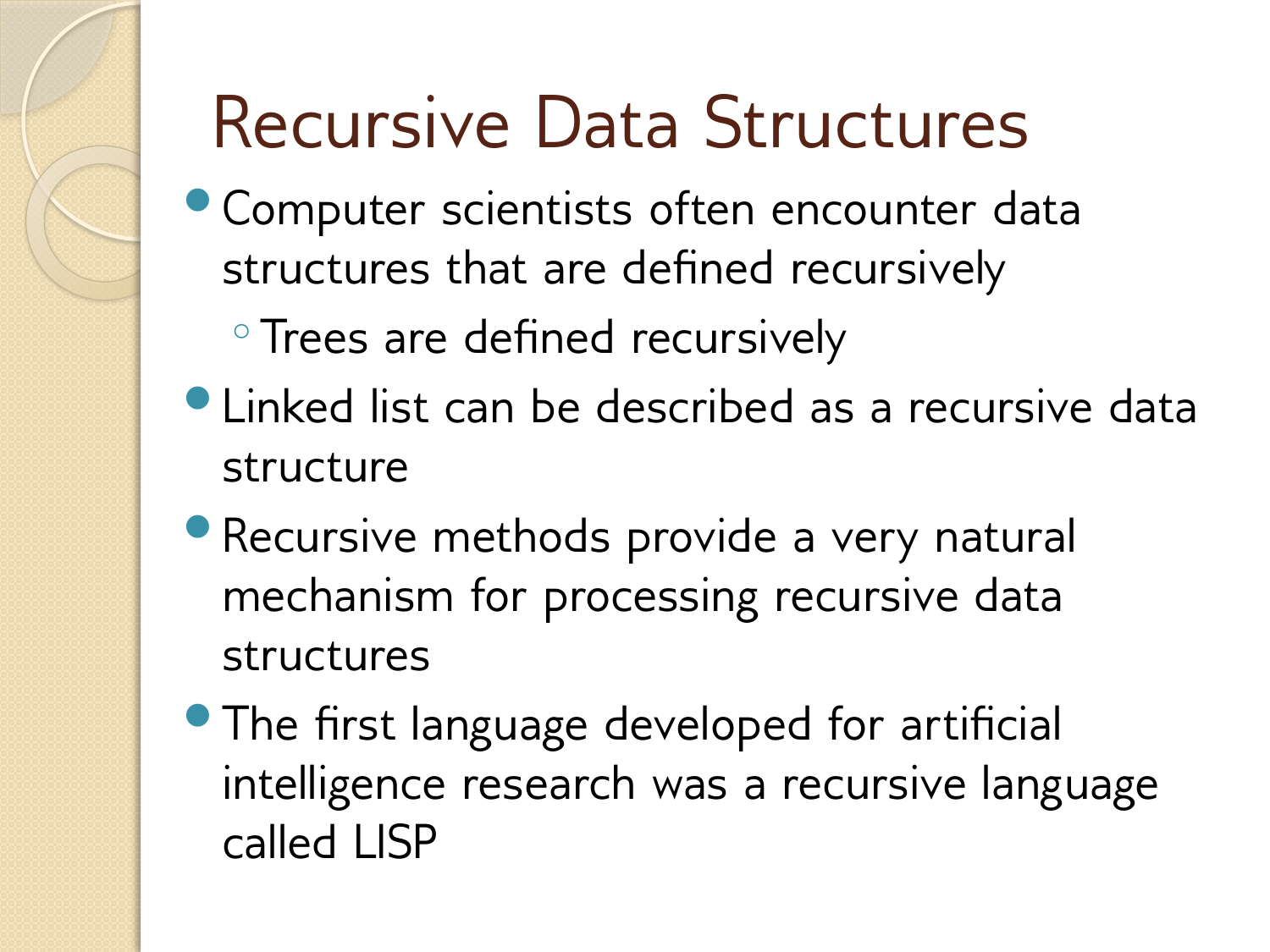

# Recursive Data Structures
Computer scientists often encounter data structures that are defined recursively
Trees are defined recursively
Linked list can be described as a recursive data structure
Recursive methods provide a very natural mechanism for processing recursive data structures
The first language developed for artificial intelligence research was a recursive language called LISP